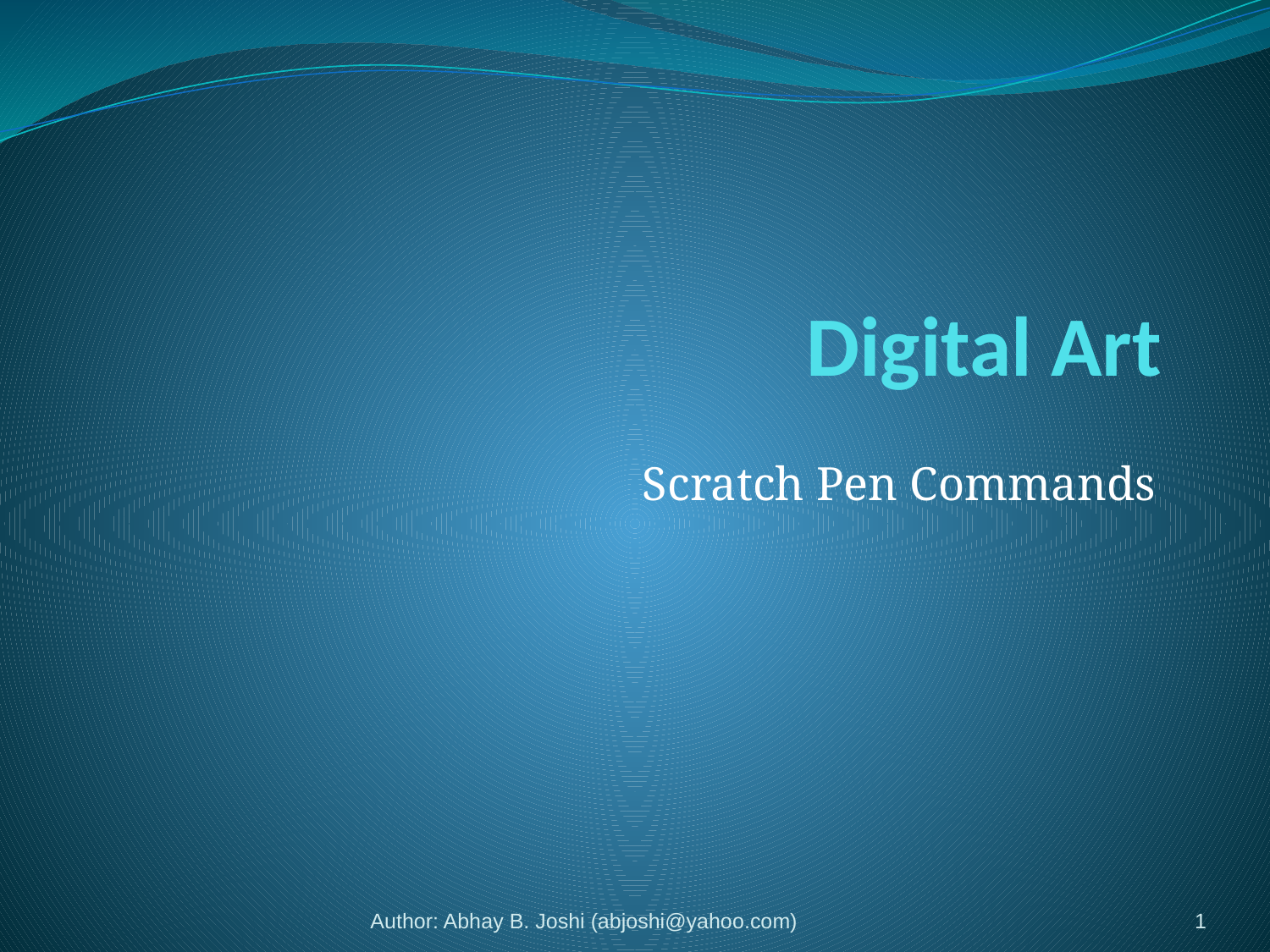

# Digital Art
Scratch Pen Commands
Author: Abhay B. Joshi (abjoshi@yahoo.com)
1